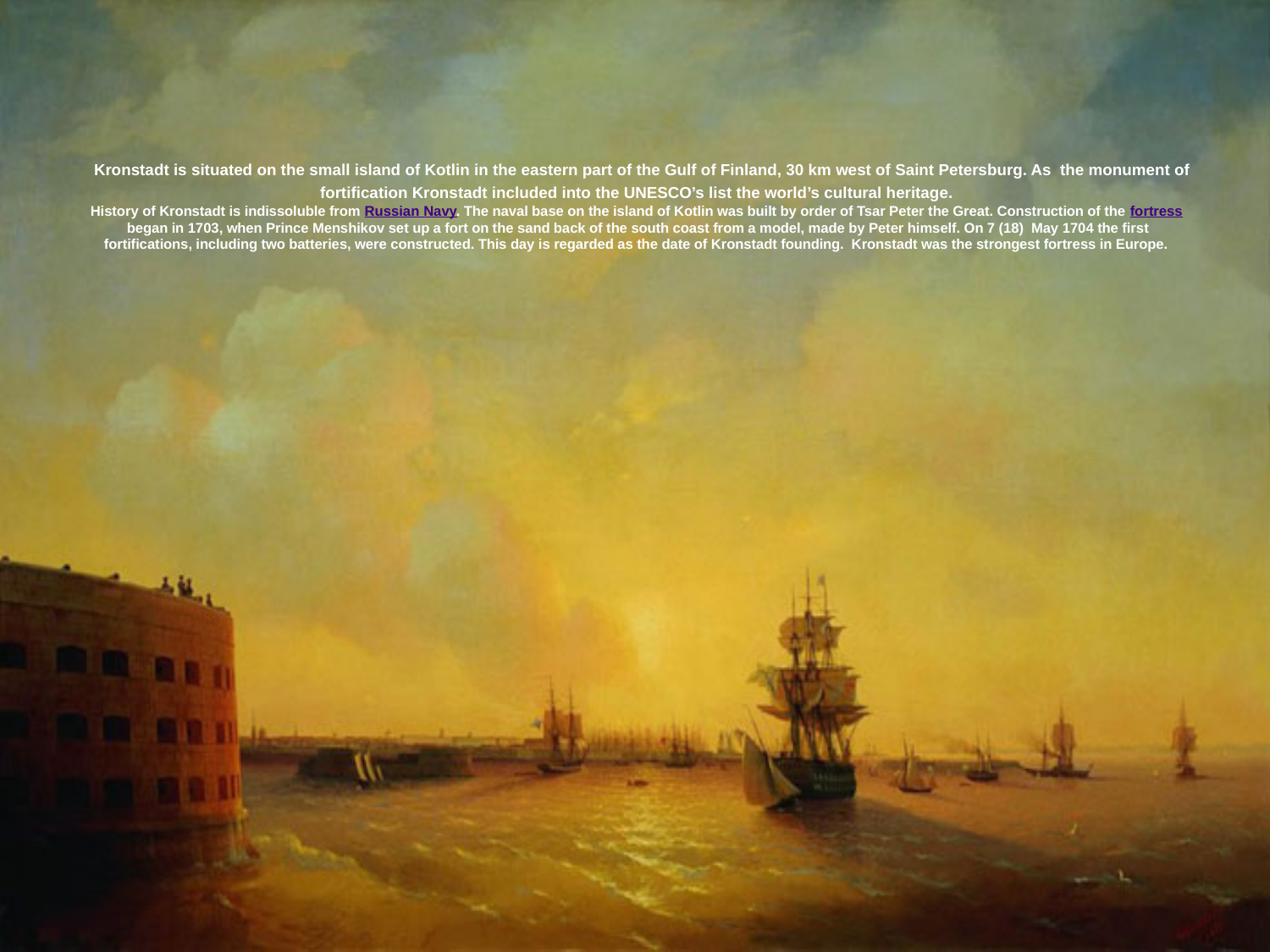

# Kronstadt is situated on the small island of Kotlin in the eastern part of the Gulf of Finland, 30 km west of Saint Petersburg. As  the monument of fortification Kronstadt included into the UNESCO’s list the world’s cultural heritage. History of Kronstadt is indissoluble from Russian Navy. The naval base on the island of Kotlin was built by order of Tsar Peter the Great. Construction of the fortress began in 1703, when Prince Menshikov set up a fort on the sand back of the south coast from a model, made by Peter himself. On 7 (18)  May 1704 the first fortifications, including two batteries, were constructed. This day is regarded as the date of Kronstadt founding.  Kronstadt was the strongest fortress in Europe.